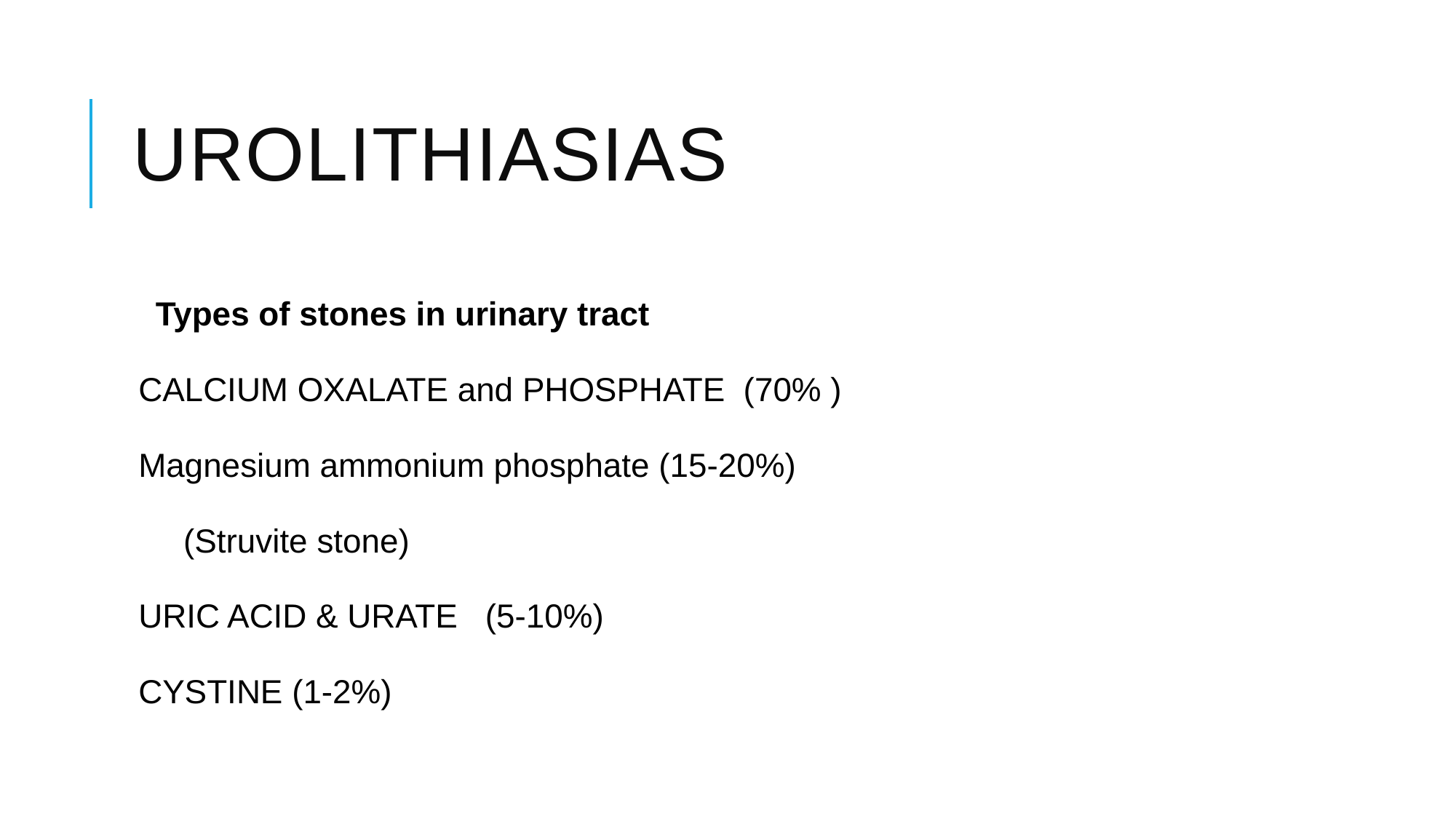

# Urolithiasias
   Types of stones in urinary tract
CALCIUM OXALATE and PHOSPHATE  (70% )
Magnesium ammonium phosphate (15-20%)
      (Struvite stone)
URIC ACID & URATE   (5-10%)
CYSTINE (1-2%)